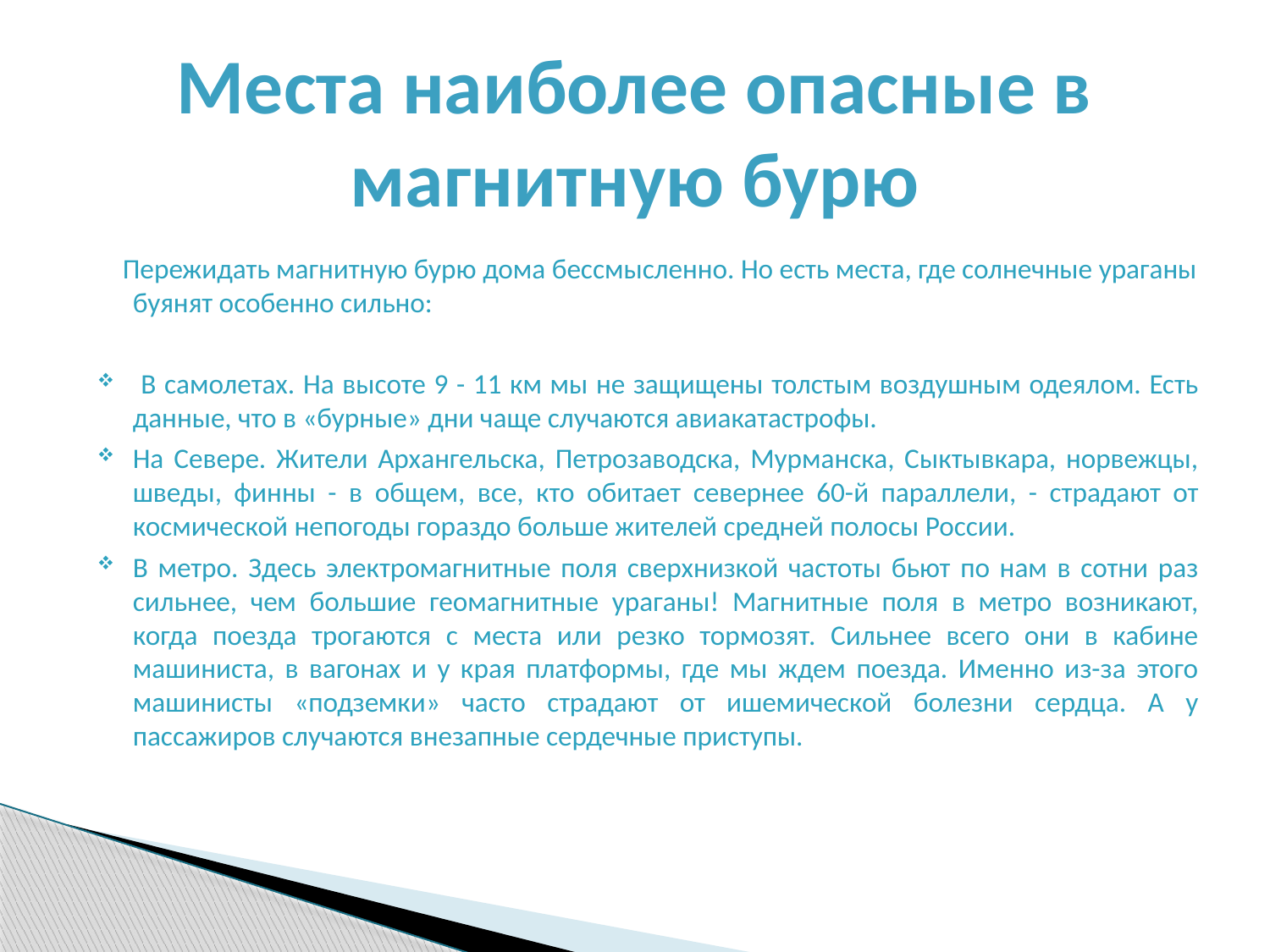

Места наиболее опасные в магнитную бурю
    Пережидать магнитную бурю дома бессмысленно. Но есть места, где солнечные ураганы буянят особенно сильно:

 В самолетах. На высоте 9 - 11 км мы не защищены толстым воздушным одеялом. Есть данные, что в «бурные» дни чаще случаются авиакатастрофы.
На Севере. Жители Архангельска, Петрозаводска, Мурманска, Сыктывкара, норвежцы, шведы, финны - в общем, все, кто обитает севернее 60-й параллели, - страдают от космической непогоды гораздо больше жителей средней полосы России.
В метро. Здесь электромагнитные поля сверхнизкой частоты бьют по нам в сотни раз сильнее, чем большие геомагнитные ураганы! Магнитные поля в метро возникают, когда поезда трогаются с места или резко тормозят. Сильнее всего они в кабине машиниста, в вагонах и у края платформы, где мы ждем поезда. Именно из-за этого машинисты «подземки» часто страдают от ишемической болезни сердца. А у пассажиров случаются внезапные сердечные приступы.